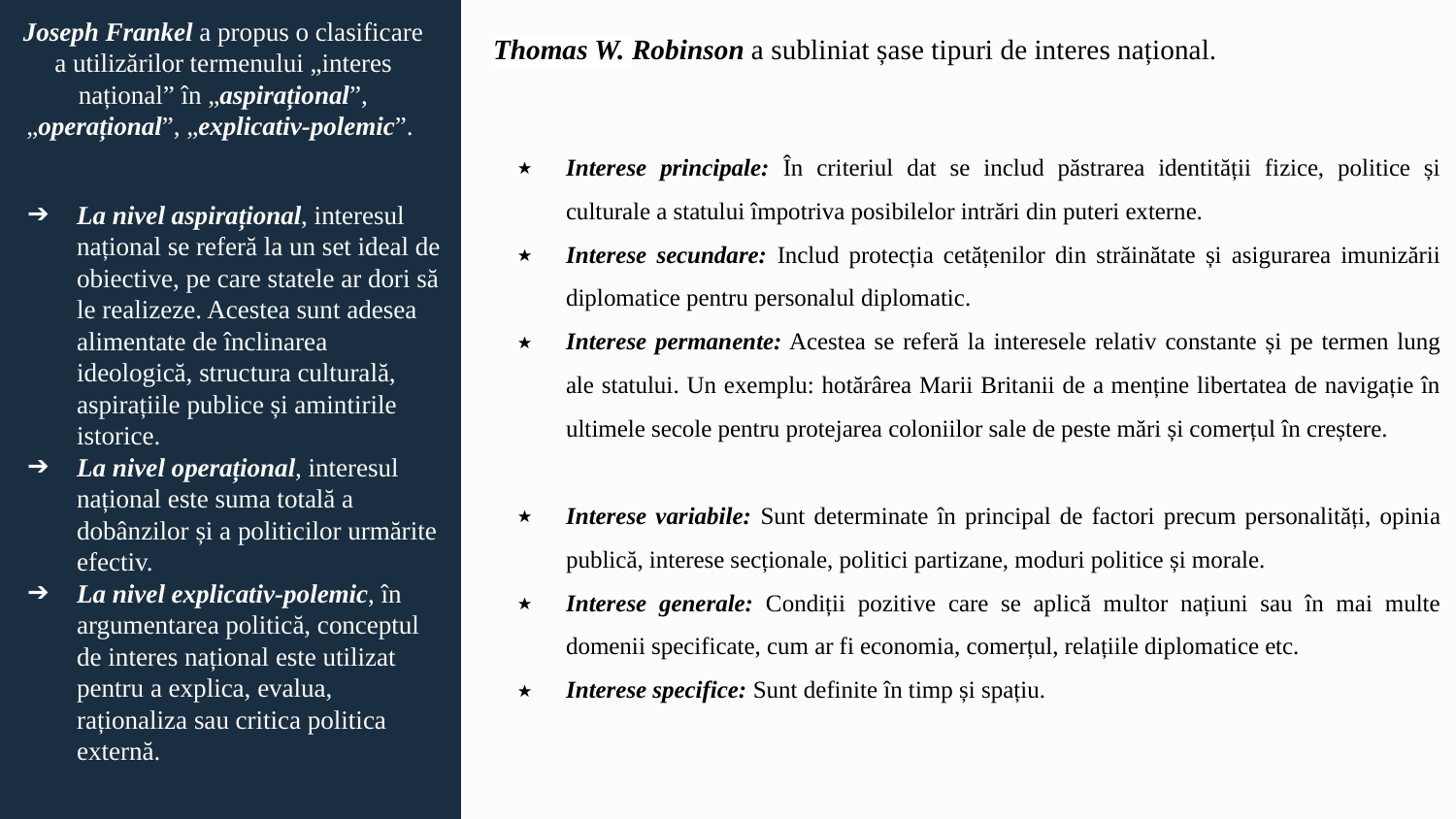

Joseph Frankel a propus o clasificare a utilizărilor termenului „interes național” în „aspirațional”, „operațional”, „explicativ-polemic”.
Thomas W. Robinson a subliniat șase tipuri de interes național.
Interese principale: În criteriul dat se includ păstrarea identității fizice, politice și culturale a statului împotriva posibilelor intrări din puteri externe.
Interese secundare: Includ protecția cetățenilor din străinătate și asigurarea imunizării diplomatice pentru personalul diplomatic.
Interese permanente: Acestea se referă la interesele relativ constante și pe termen lung ale statului. Un exemplu: hotărârea Marii Britanii de a menține libertatea de navigație în ultimele secole pentru protejarea coloniilor sale de peste mări și comerțul în creștere.

Interese variabile: Sunt determinate în principal de factori precum personalități, opinia publică, interese secționale, politici partizane, moduri politice și morale.
Interese generale: Condiții pozitive care se aplică multor națiuni sau în mai multe domenii specificate, cum ar fi economia, comerțul, relațiile diplomatice etc.
Interese specifice: Sunt definite în timp și spațiu.
La nivel aspirațional, interesul național se referă la un set ideal de obiective, pe care statele ar dori să le realizeze. Acestea sunt adesea alimentate de înclinarea ideologică, structura culturală, aspirațiile publice și amintirile istorice.
La nivel operațional, interesul național este suma totală a dobânzilor și a politicilor urmărite efectiv.
La nivel explicativ-polemic, în argumentarea politică, conceptul de interes național este utilizat pentru a explica, evalua, raționaliza sau critica politica externă.